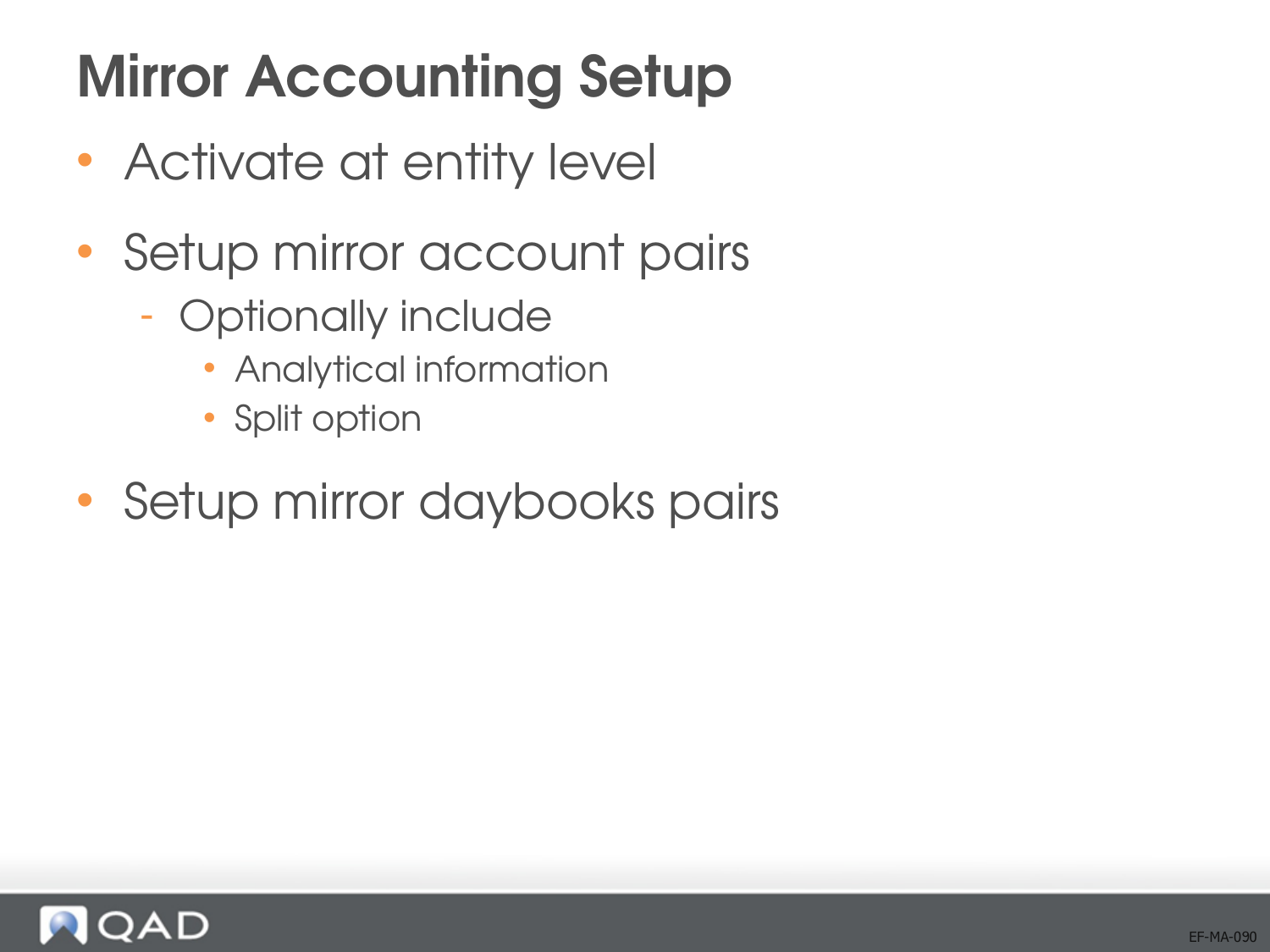

# Mirror Accounting Setup
Activate at entity level
Setup mirror account pairs
Optionally include
Analytical information
Split option
Setup mirror daybooks pairs

EF-MA-090